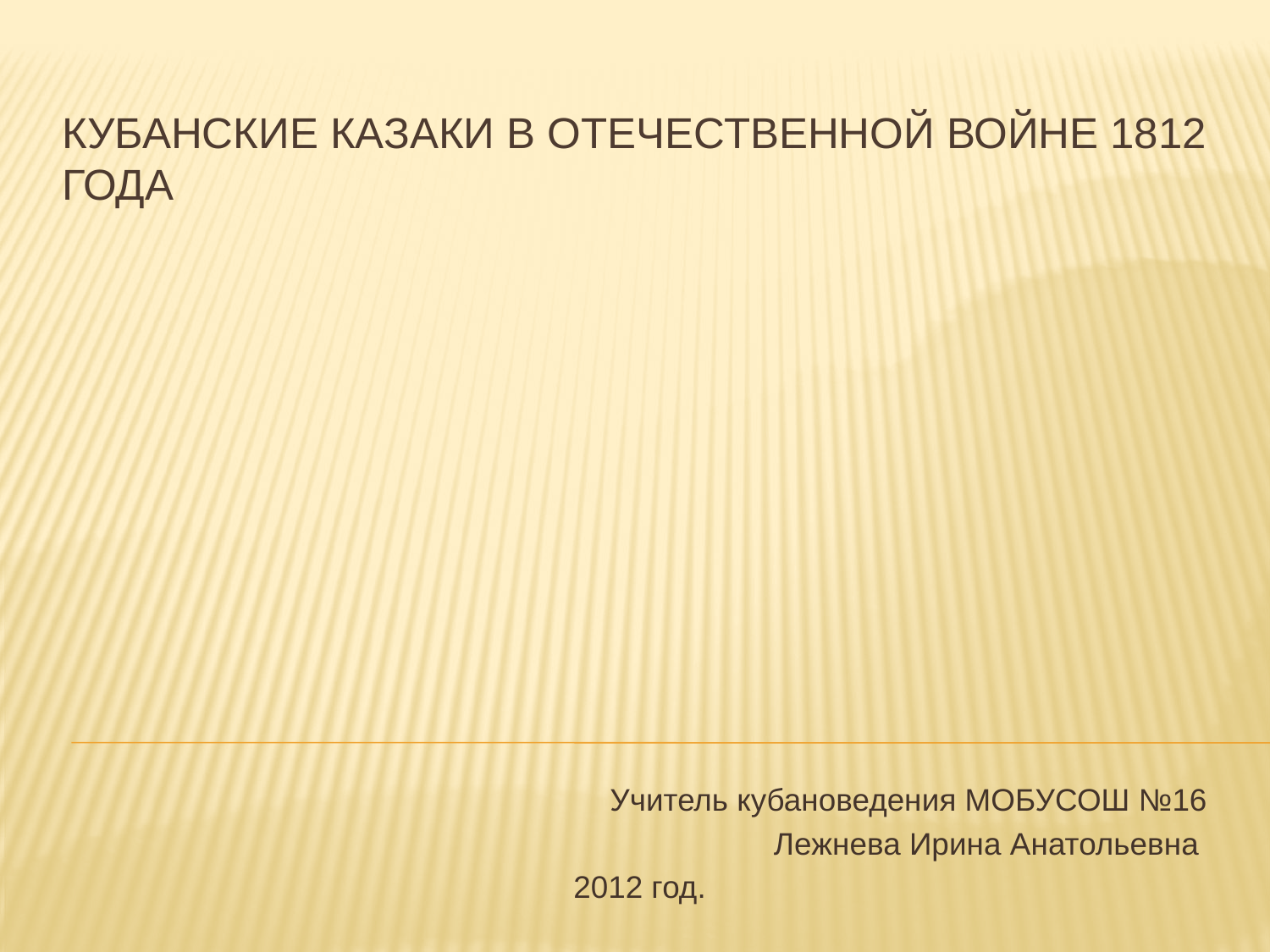

# Кубанские казаки в Отечественной войне 1812 года
Учитель кубановедения МОБУСОШ №16
Лежнева Ирина Анатольевна
2012 год.